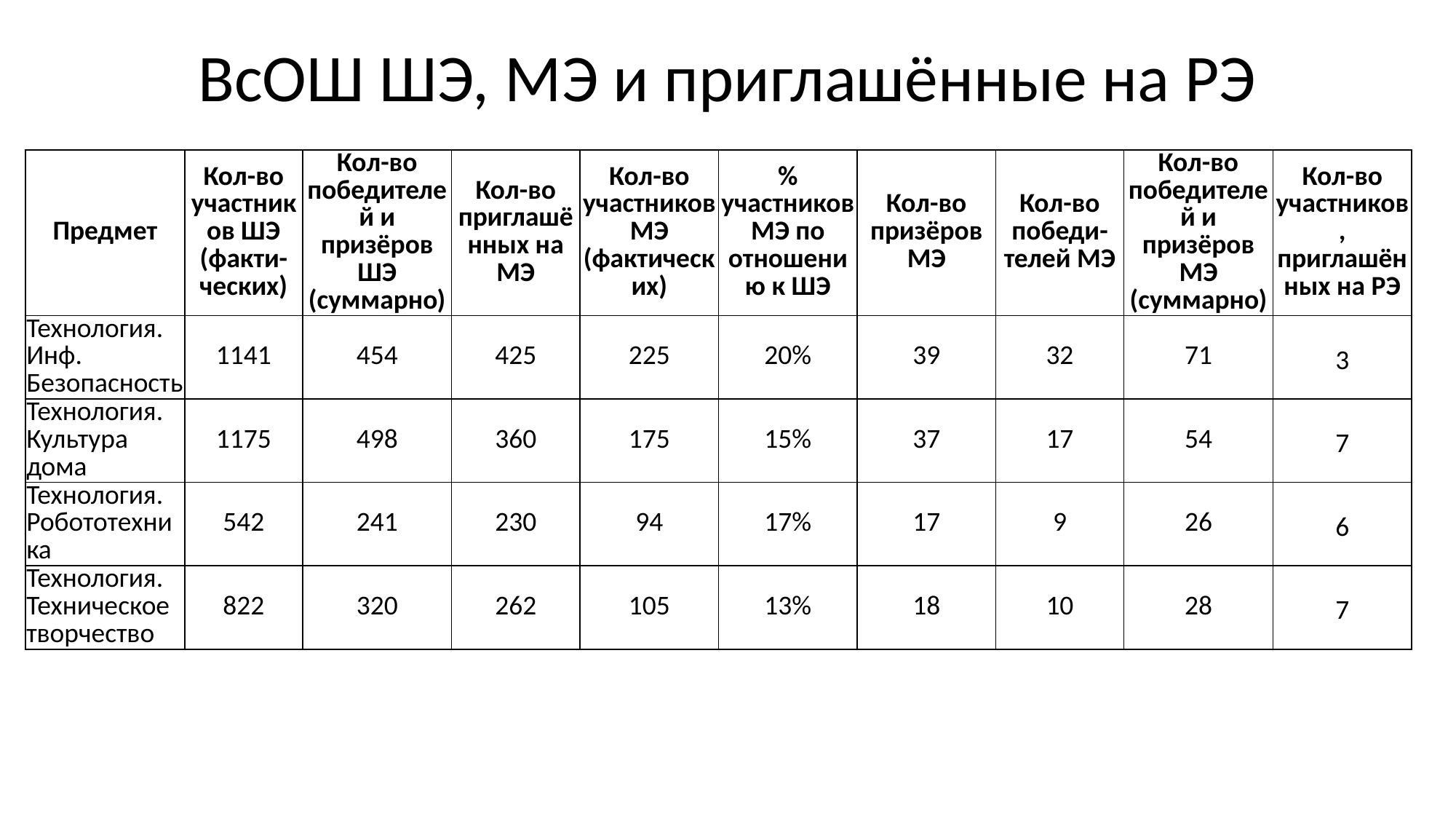

# ВсОШ ШЭ, МЭ и приглашённые на РЭ
| Предмет | Кол-во участников ШЭ (факти-ческих) | Кол-во победителей и призёров ШЭ (суммарно) | Кол-во приглашённых на МЭ | Кол-во участников МЭ (фактических) | % участников МЭ по отношению к ШЭ | Кол-во призёров МЭ | Кол-во победи-телей МЭ | Кол-во победителей и призёров МЭ (суммарно) | Кол-во участников, приглашённых на РЭ |
| --- | --- | --- | --- | --- | --- | --- | --- | --- | --- |
| Технология. Инф. Безопасность | 1141 | 454 | 425 | 225 | 20% | 39 | 32 | 71 | 3 |
| Технология. Культура дома | 1175 | 498 | 360 | 175 | 15% | 37 | 17 | 54 | 7 |
| Технология. Робототехника | 542 | 241 | 230 | 94 | 17% | 17 | 9 | 26 | 6 |
| Технология. Техническое творчество | 822 | 320 | 262 | 105 | 13% | 18 | 10 | 28 | 7 |